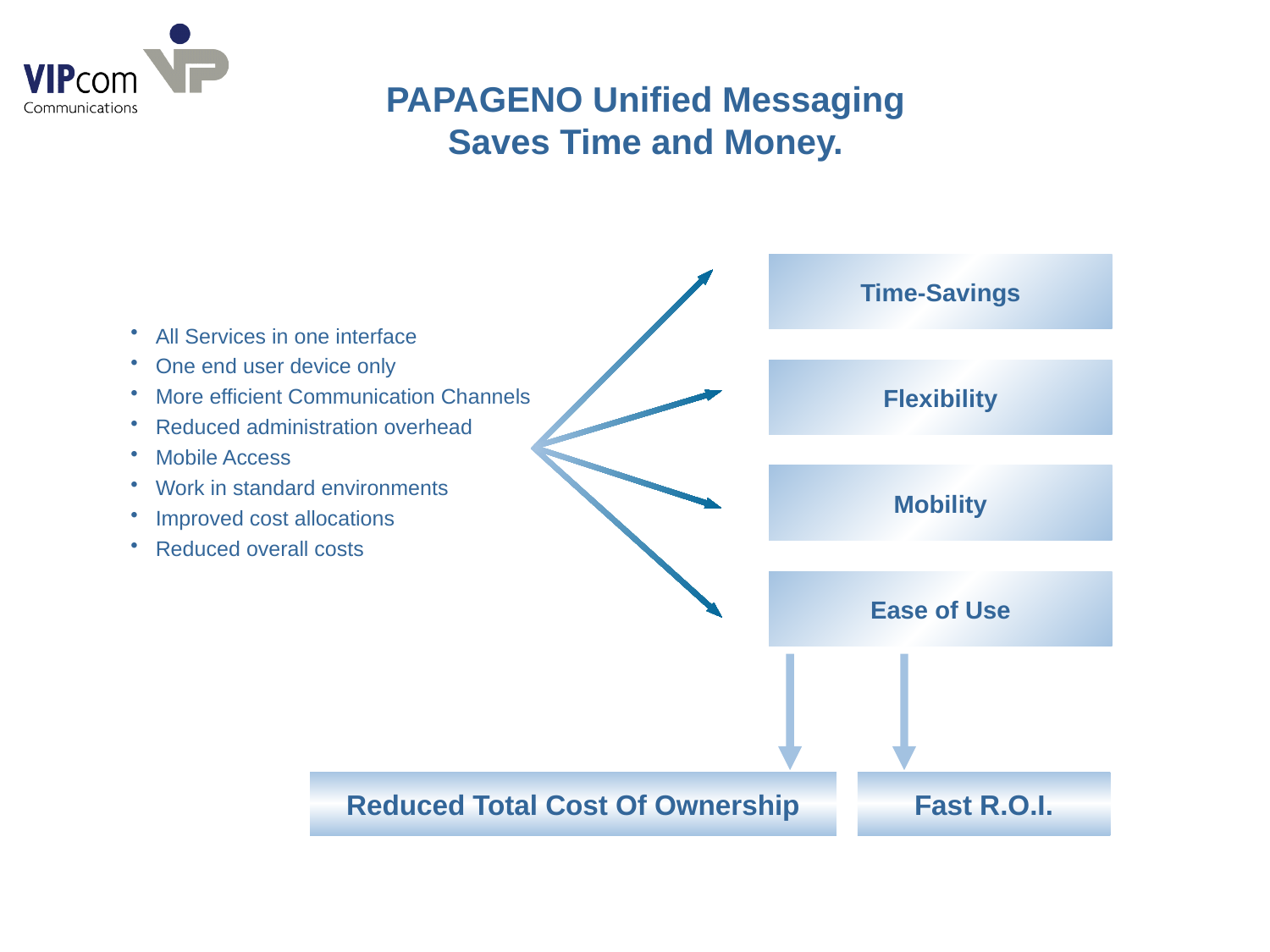

# PAPAGENO Unified Messaging Saves Time and Money.
Time-Savings
All Services in one interface
One end user device only
More efficient Communication Channels
Reduced administration overhead
Mobile Access
Work in standard environments
Improved cost allocations
Reduced overall costs

Flexibility

Mobility
Ease of Use

Reduced Total Cost Of Ownership
Fast R.O.I.